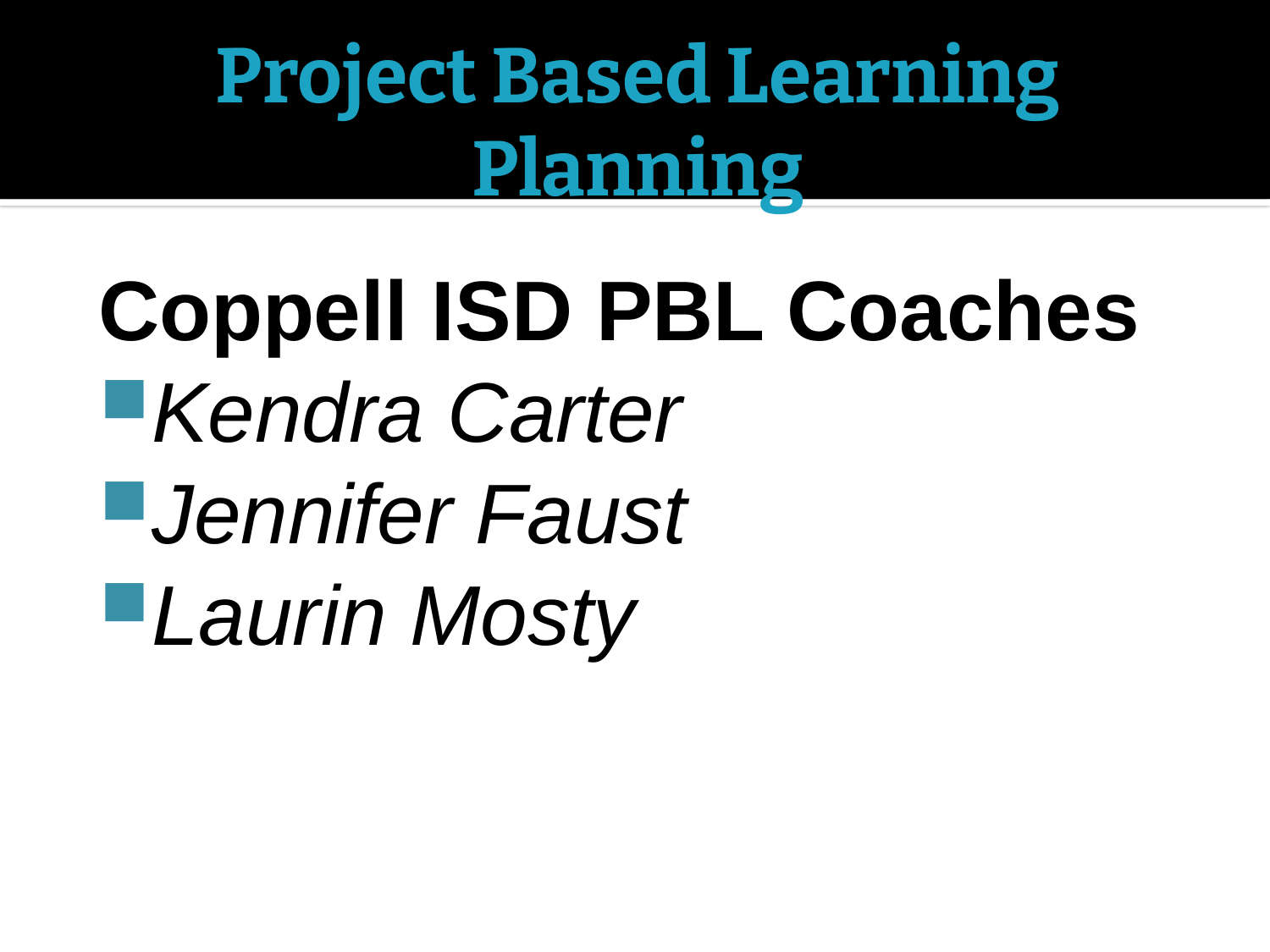

# Project Based Learning Planning
Coppell ISD PBL Coaches
Kendra Carter
Jennifer Faust
Laurin Mosty